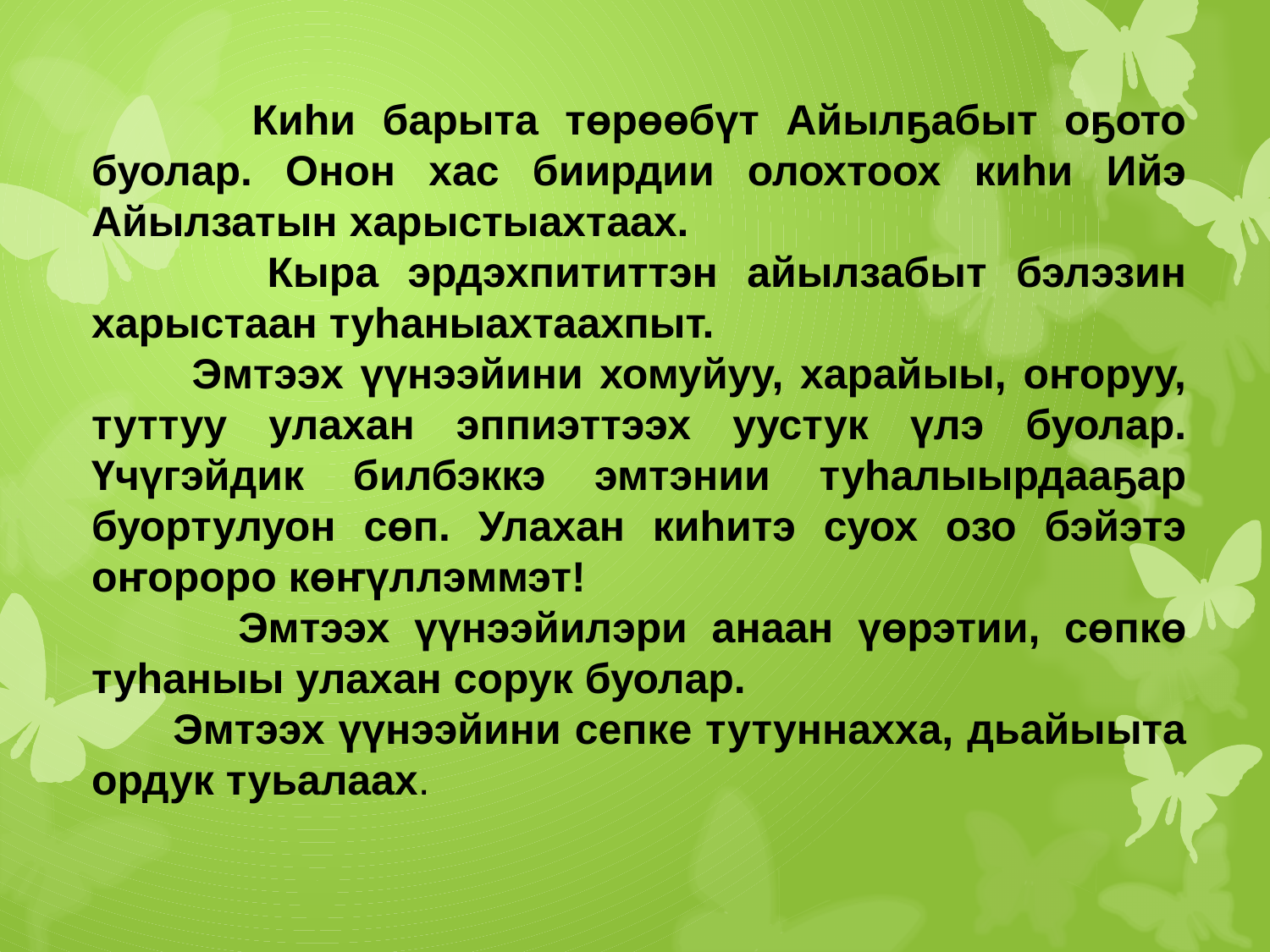

Киһи барыта төрөөбүт Айылҕабыт оҕото буолар. Онон хас биирдии олохтоох киһи Ийэ Айылзатын харыстыахтаах.
      Кыра эрдэхпититтэн айылзабыт бэлэзин харыстаан туһаныахтаахпыт.
      Эмтээх үүнээйини хомуйуу, харайыы, оҥоруу, туттуу улахан эппиэттээх уустук үлэ буолар. Үчүгэйдик билбэккэ эмтэнии туһалыырдааҕар буортулуон сөп. Улахан киһитэ суох озо бэйэтэ оҥороро көҥүллэммэт!
      Эмтээх үүнээйилэри анаан үөрэтии, сөпкө туһаныы улахан сорук буолар.
      Эмтээх үүнээйини сепке тутуннахха, дьайыыта ордук туьалаах.